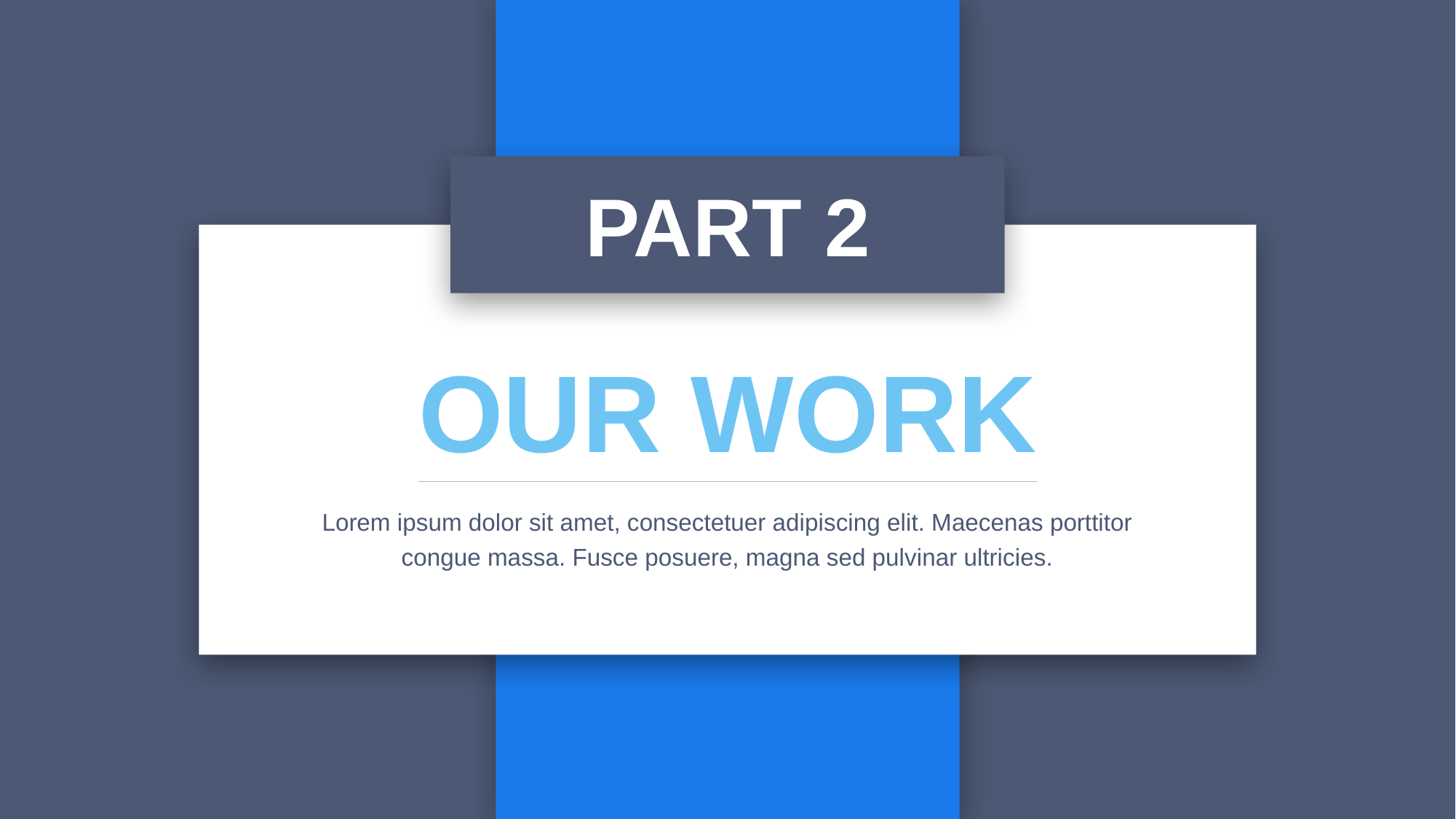

PART 2

OUR WORK
Lorem ipsum dolor sit amet, consectetuer adipiscing elit. Maecenas porttitor congue massa. Fusce posuere, magna sed pulvinar ultricies.